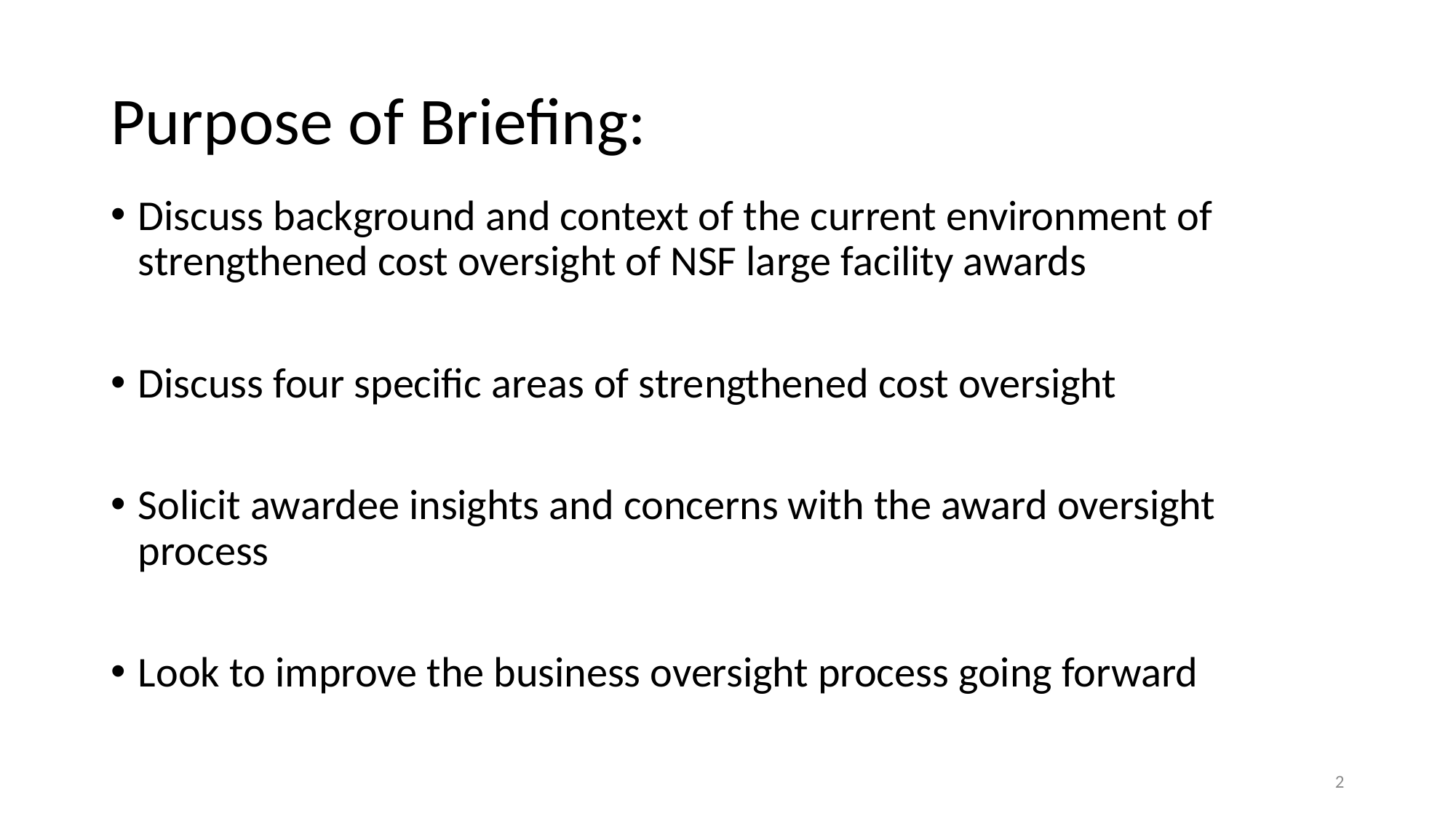

# Purpose of Briefing:
Discuss background and context of the current environment of strengthened cost oversight of NSF large facility awards

Discuss four specific areas of strengthened cost oversight

Solicit awardee insights and concerns with the award oversight process

Look to improve the business oversight process going forward

2